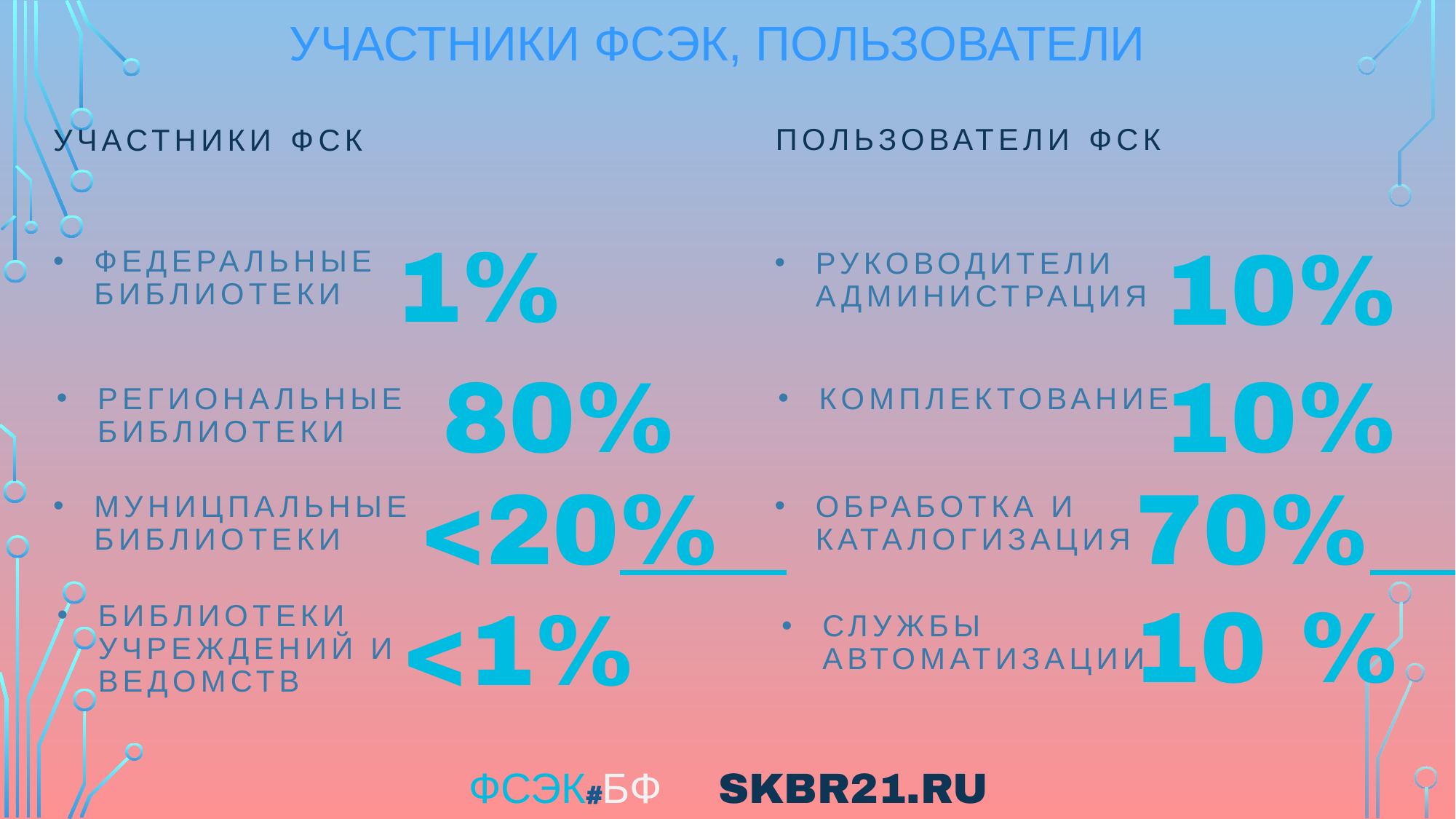

участники ФСЭК, ПОЛЬЗОВАТЕЛИ
ПОЛЬЗОВАТЕЛИ фск
участники фск
1%

10%

Федеральные  БИБЛИОТЕКИ
РУКОВОДИТЕЛИ АДМИНИСТРАЦИЯ
80%

10%

региональные
библиотеки
КОМПЛЕКТОВАНИЕ
<20%

70%

МУНИЦпАЛЬНЫЕ БИБЛИОТЕКИ
ОБРАБОТКА И КАТАЛОГИЗАЦИЯ
10 %

<1%

БИБЛИОТЕКИ УЧРЕЖДЕНИЙ И ВЕДОМСТВ
СЛУЖБЫ АВТОМАТИЗАЦИИ
ФСЭК#БФ    SKBR21.ru